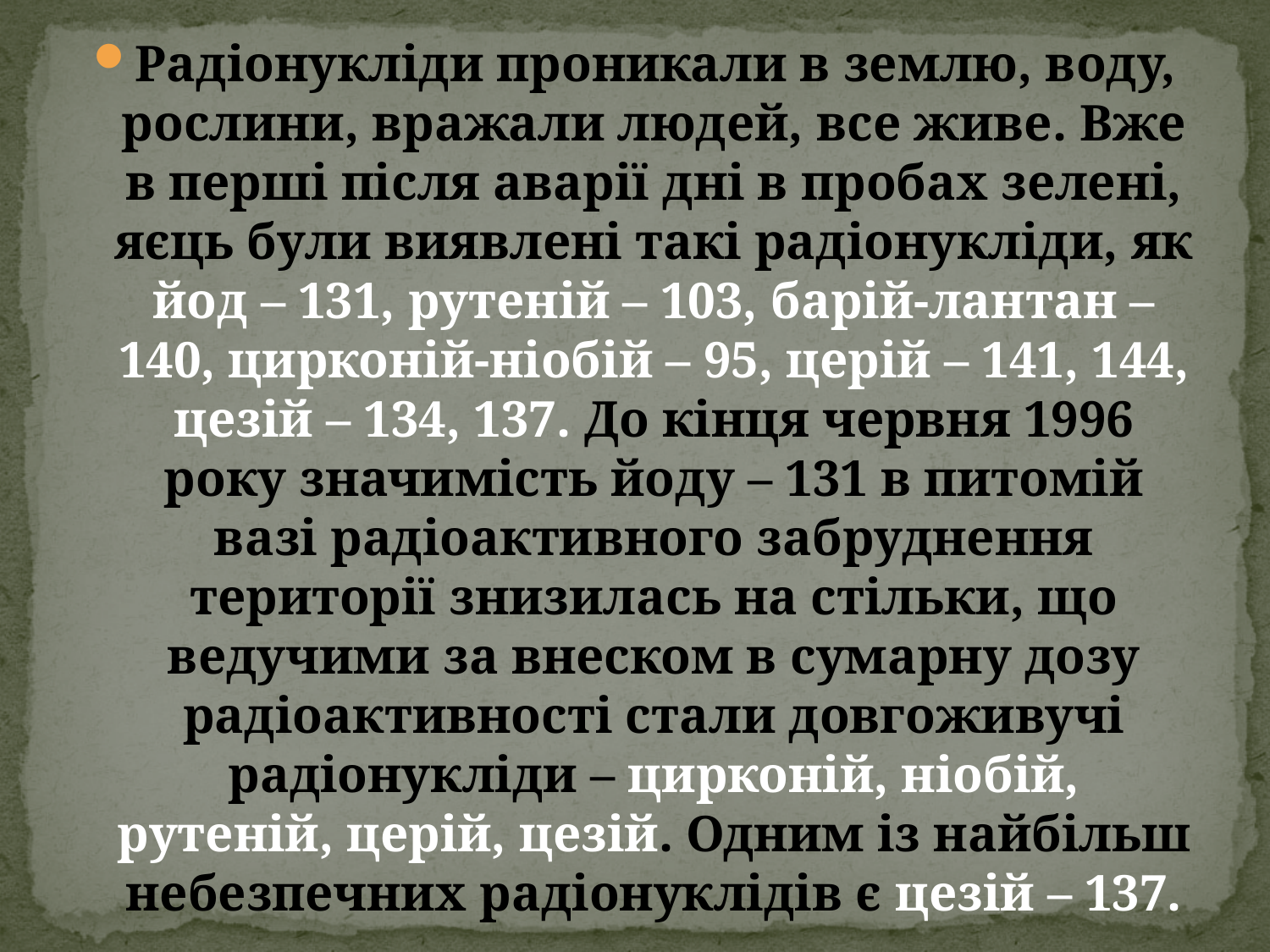

#
Радіонукліди проникали в землю, воду, рослини, вражали людей, все живе. Вже в перші після аварії дні в пробах зелені, яєць були виявлені такі радіонукліди, як йод – 131, рутеній – 103, барій-лантан – 140, цирконій-ніобій – 95, церій – 141, 144, цезій – 134, 137. До кінця червня 1996 року значимість йоду – 131 в питомій вазі радіоактивного забруднення території знизилась на стільки, що ведучими за внеском в сумарну дозу радіоактивності стали довгоживучі радіонукліди – цирконій, ніобій, рутеній, церій, цезій. Одним із найбільш небезпечних радіонуклідів є цезій – 137.